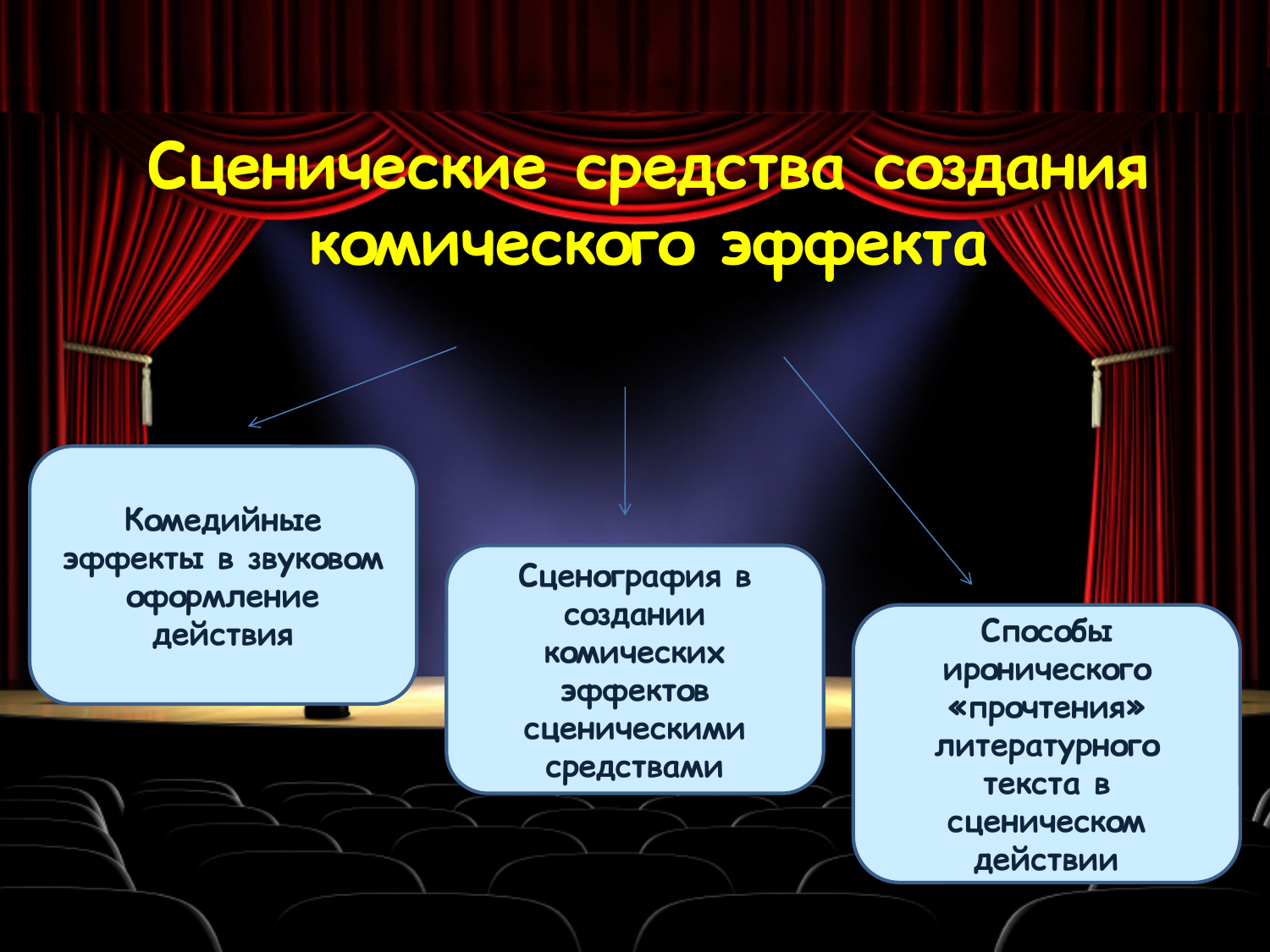

# Сценические средства создания комического эффекта
Комедийные эффекты в звуковом оформление действия
Сценография в создании комических эффектов сценическими средствами
Способы иронического «прочтения» литературного текста в сценическом действии